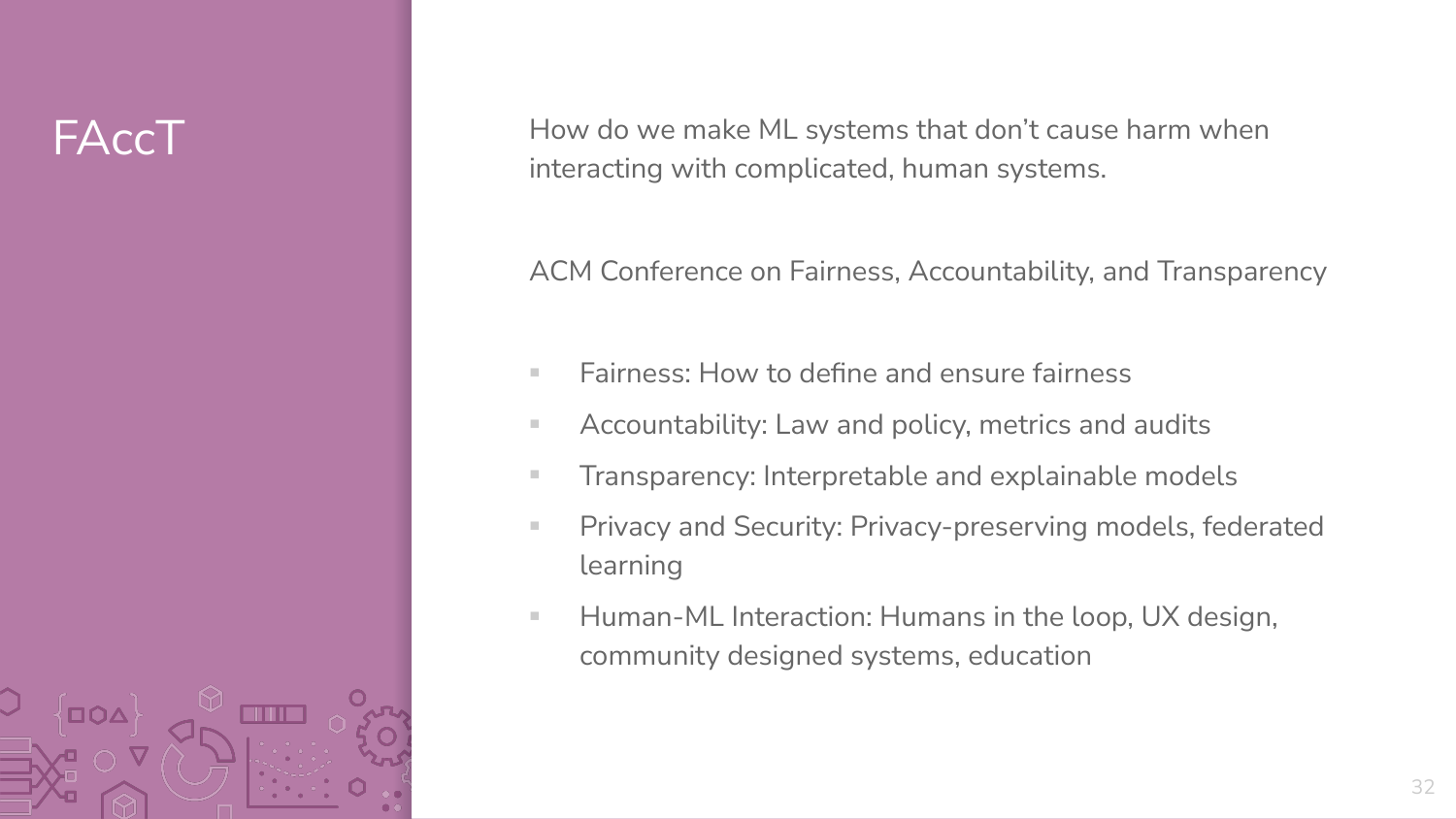

# FAccT
How do we make ML systems that don’t cause harm when interacting with complicated, human systems.

ACM Conference on Fairness, Accountability, and Transparency

Fairness: How to define and ensure fairness
Accountability: Law and policy, metrics and audits
Transparency: Interpretable and explainable models
Privacy and Security: Privacy-preserving models, federated learning
Human-ML Interaction: Humans in the loop, UX design, community designed systems, education

32